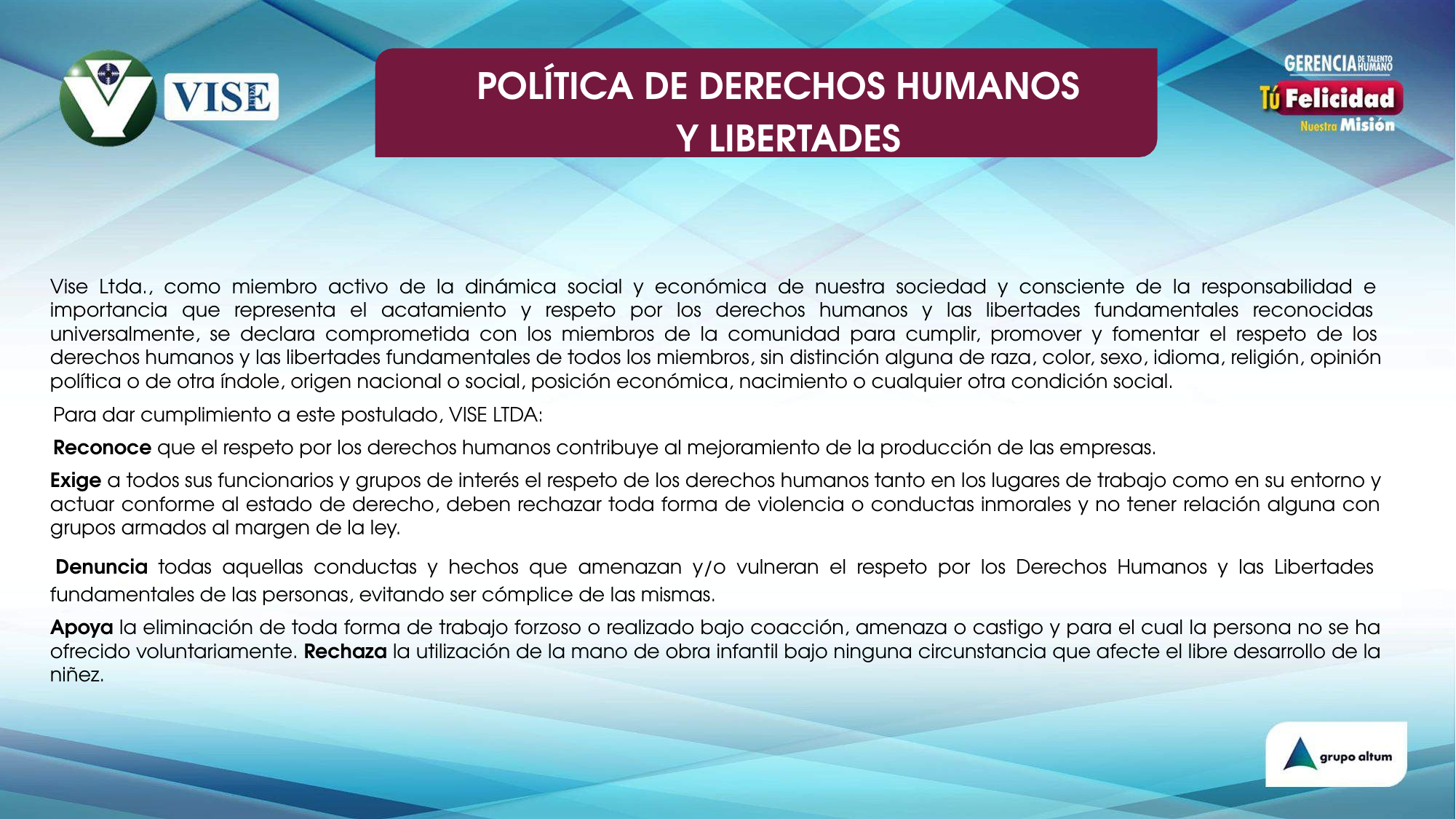

# POLÍTICA DE DERECHOS HUMANOS  Y LIBERTADES
Vise Ltda., como miembro activo de la dinámica social y económica de nuestra sociedad y consciente de la responsabilidad e  importancia que representa el acatamiento y respeto por los derechos humanos y las libertades fundamentales reconocidas  universalmente, se declara comprometida con los miembros de la comunidad para cumplir, promover y fomentar el respeto de los  derechos humanos y las libertades fundamentales de todos los miembros, sin distinción alguna de raza, color, sexo, idioma, religión, opinión  política o de otra índole, origen nacional o social, posición económica, nacimiento o cualquier otra condición social.
Para dar cumplimiento a este postulado, VISE LTDA:
Reconoce que el respeto por los derechos humanos contribuye al mejoramiento de la producción de las empresas.
Exige a todos sus funcionarios y grupos de interés el respeto de los derechos humanos tanto en los lugares de trabajo como en su entorno y  actuar conforme al estado de derecho, deben rechazar toda forma de violencia o conductas inmorales y no tener relación alguna con  grupos armados al margen de la ley.
Denuncia todas aquellas conductas y hechos que amenazan y/o vulneran el respeto por los Derechos Humanos y las Libertades  fundamentales de las personas, evitando ser cómplice de las mismas.
Apoya la eliminación de toda forma de trabajo forzoso o realizado bajo coacción, amenaza o castigo y para el cual la persona no se ha  ofrecido voluntariamente. Rechaza la utilización de la mano de obra infantil bajo ninguna circunstancia que afecte el libre desarrollo de la  niñez.